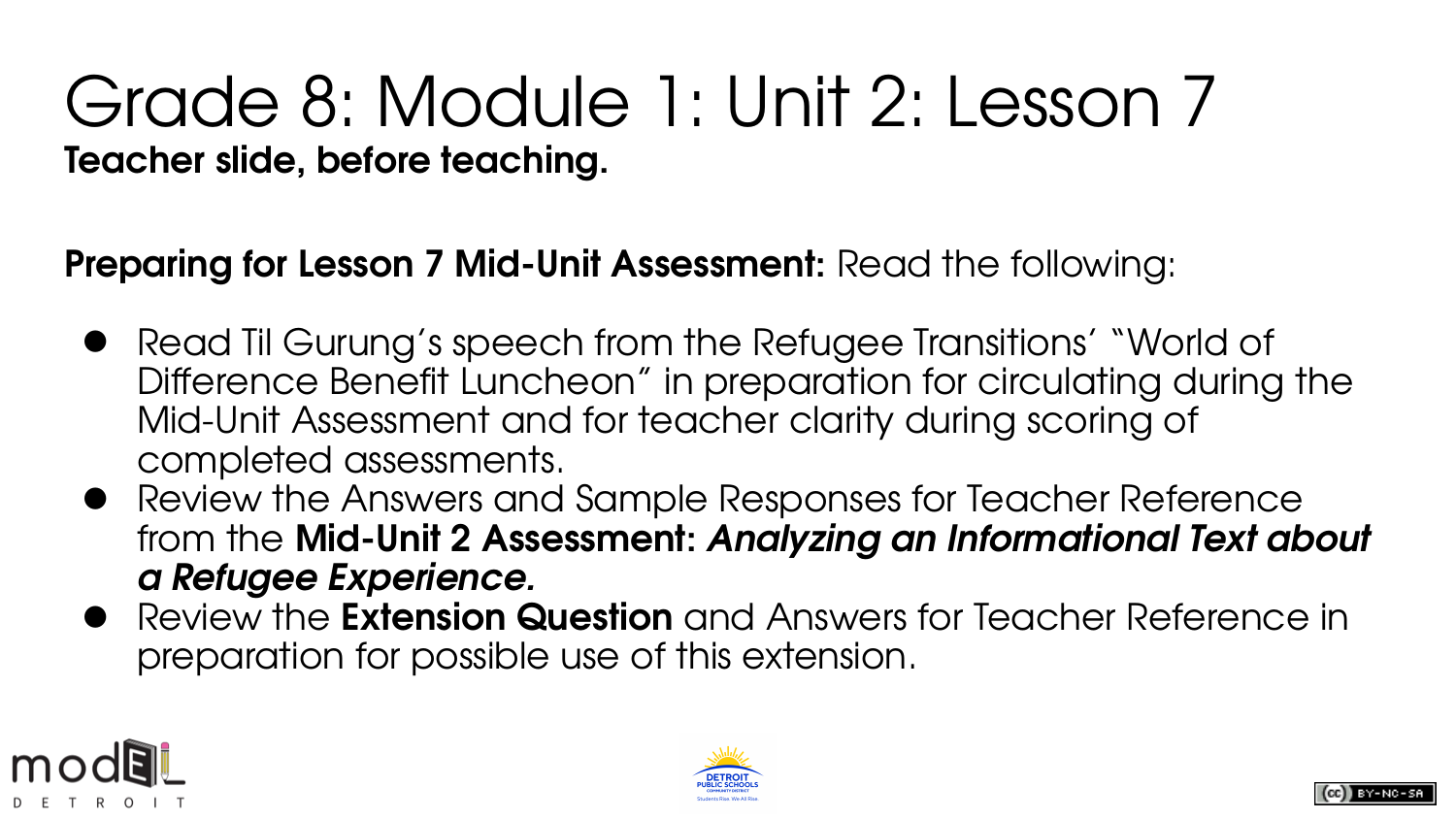

# Grade 8: Module 1: Unit 2: Lesson 7
Teacher slide, before teaching.
Preparing for Lesson 7 Mid-Unit Assessment: Read the following:

Read Til Gurung’s speech from the Refugee Transitions’ “World of Difference Benefit Luncheon” in preparation for circulating during the Mid-Unit Assessment and for teacher clarity during scoring of completed assessments.
Review the Answers and Sample Responses for Teacher Reference from the Mid-Unit 2 Assessment: Analyzing an Informational Text about a Refugee Experience.
Review the Extension Question and Answers for Teacher Reference in preparation for possible use of this extension.